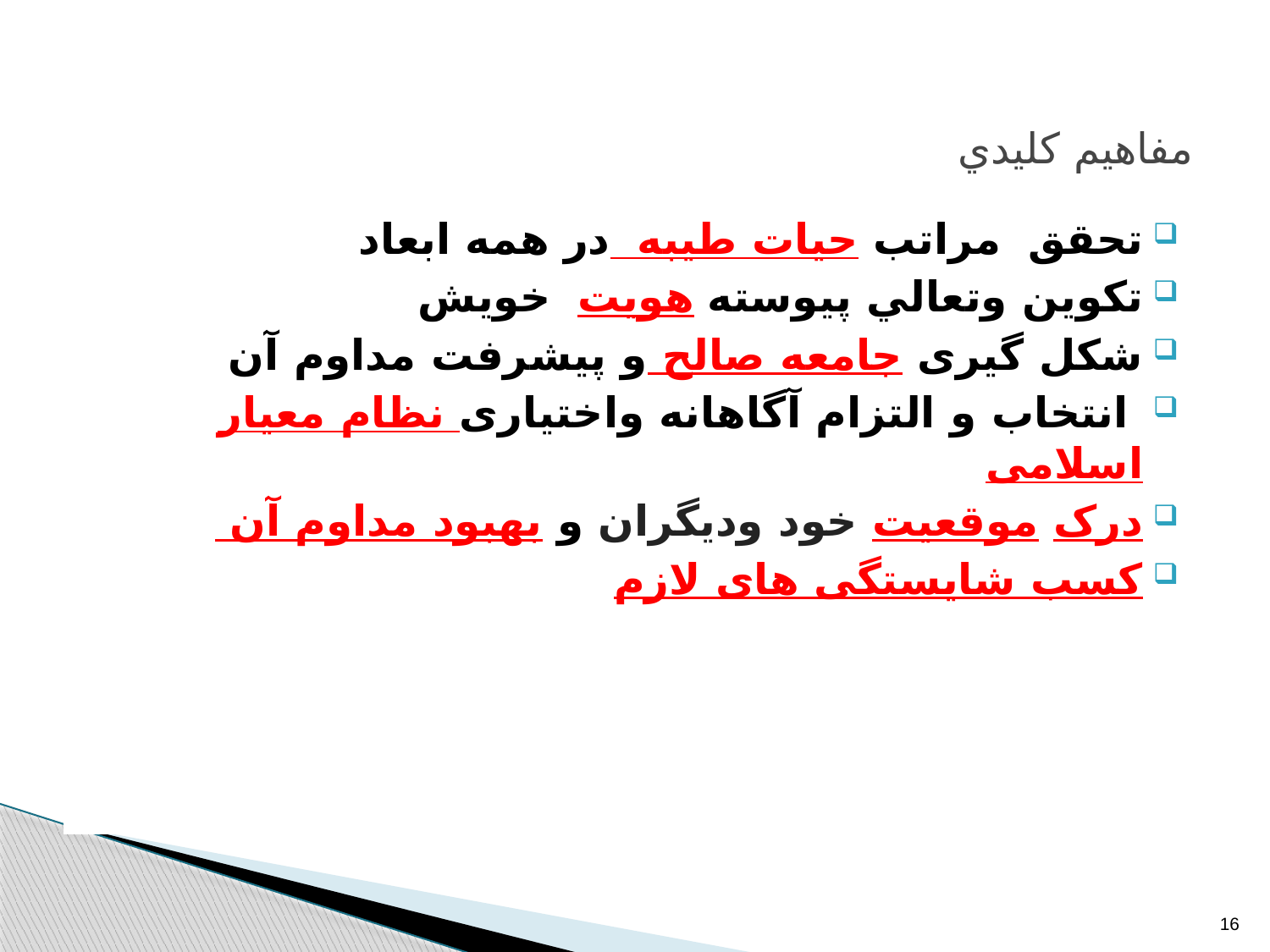

# مفاهيم کليدي
تحقق  مراتب حیات طیبه  در همه ابعاد
تکوین وتعالي پيوسته هويت  خویش
شکل گیری جامعه صالح و پیشرفت مداوم آن
 انتخاب و التزام آگاهانه واختیاری نظام معیار اسلامی
درک موقعیت خود ودیگران و بهبود مداوم آن
کسب شایستگی های لازم
16